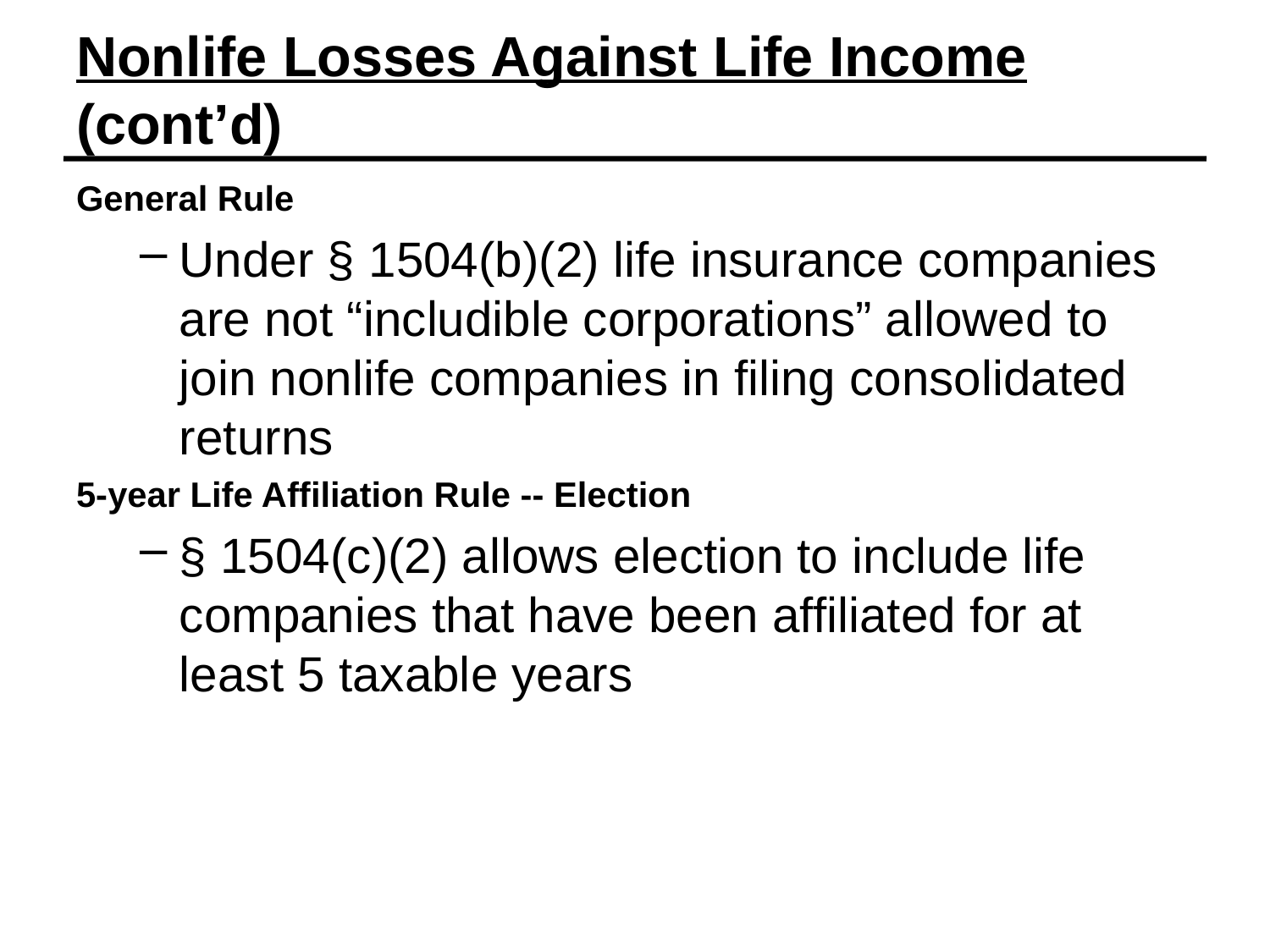

# Nonlife Losses Against Life Income (cont’d)
General Rule
Under § 1504(b)(2) life insurance companies are not “includible corporations” allowed to join nonlife companies in filing consolidated returns
5-year Life Affiliation Rule -- Election
§ 1504(c)(2) allows election to include life companies that have been affiliated for at least 5 taxable years